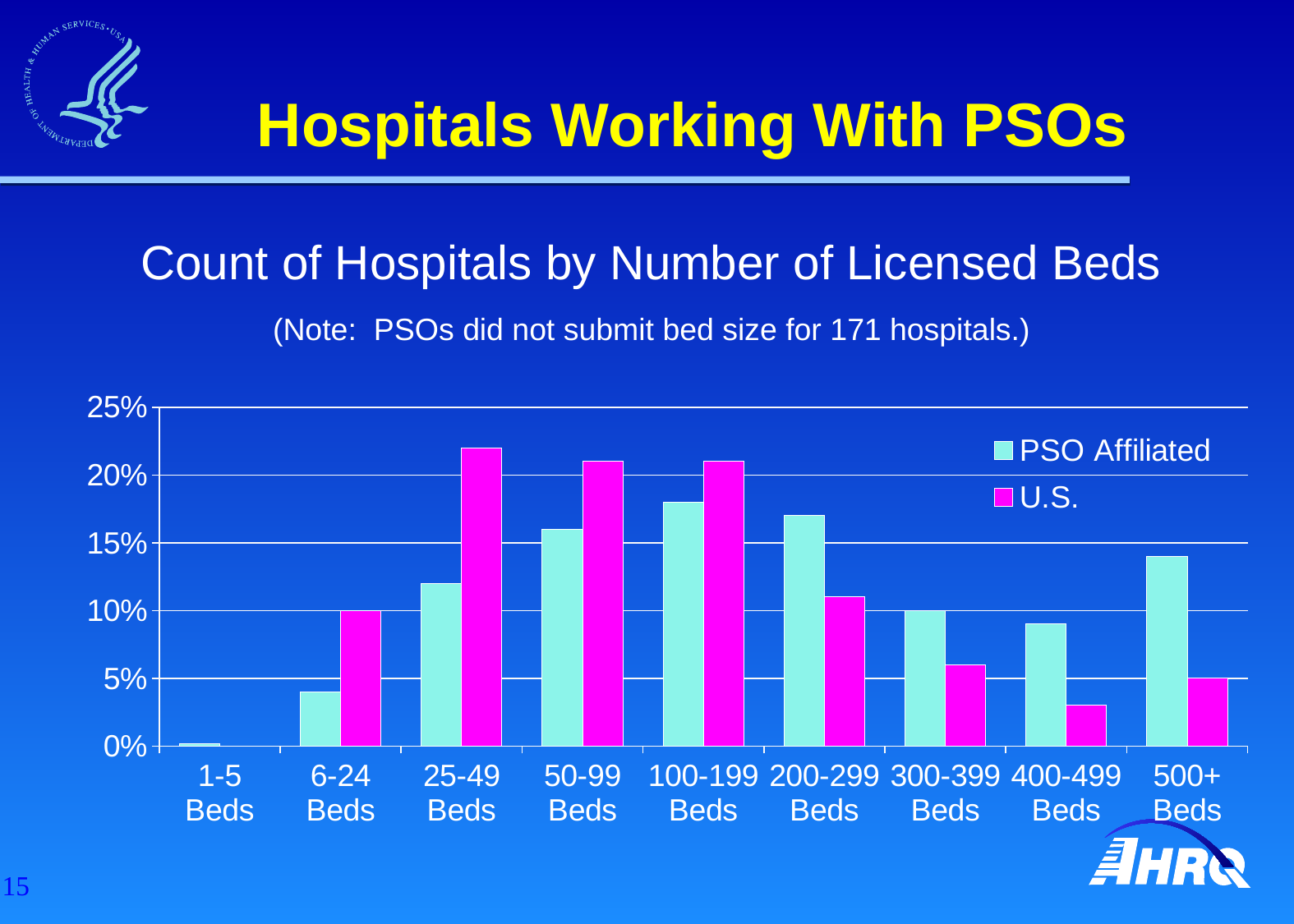

# Hospitals Working With PSOs
Count of Hospitals by Number of Licensed Beds
(Note:  PSOs did not submit bed size for 171 hospitals.)

### Chart

| Category | PSO Affiliated | U.S. |
|---|---|---|
| 1-5 Beds | 0.0018691588785046743 | None |
| 6-24 Beds | 0.04000000000000002 | 0.1 |
| 25-49 Beds | 0.12000000000000002 | 0.22 |
| 50-99 Beds | 0.16 | 0.21000000000000008 |
| 100-199 Beds | 0.18000000000000008 | 0.21000000000000008 |
| 200-299 Beds | 0.17 | 0.11 |
| 300-399 Beds | 0.1 | 0.060000000000000026 |
| 400-499 Beds | 0.09000000000000002 | 0.030000000000000002 |
| 500+ Beds | 0.14 | 0.05 |